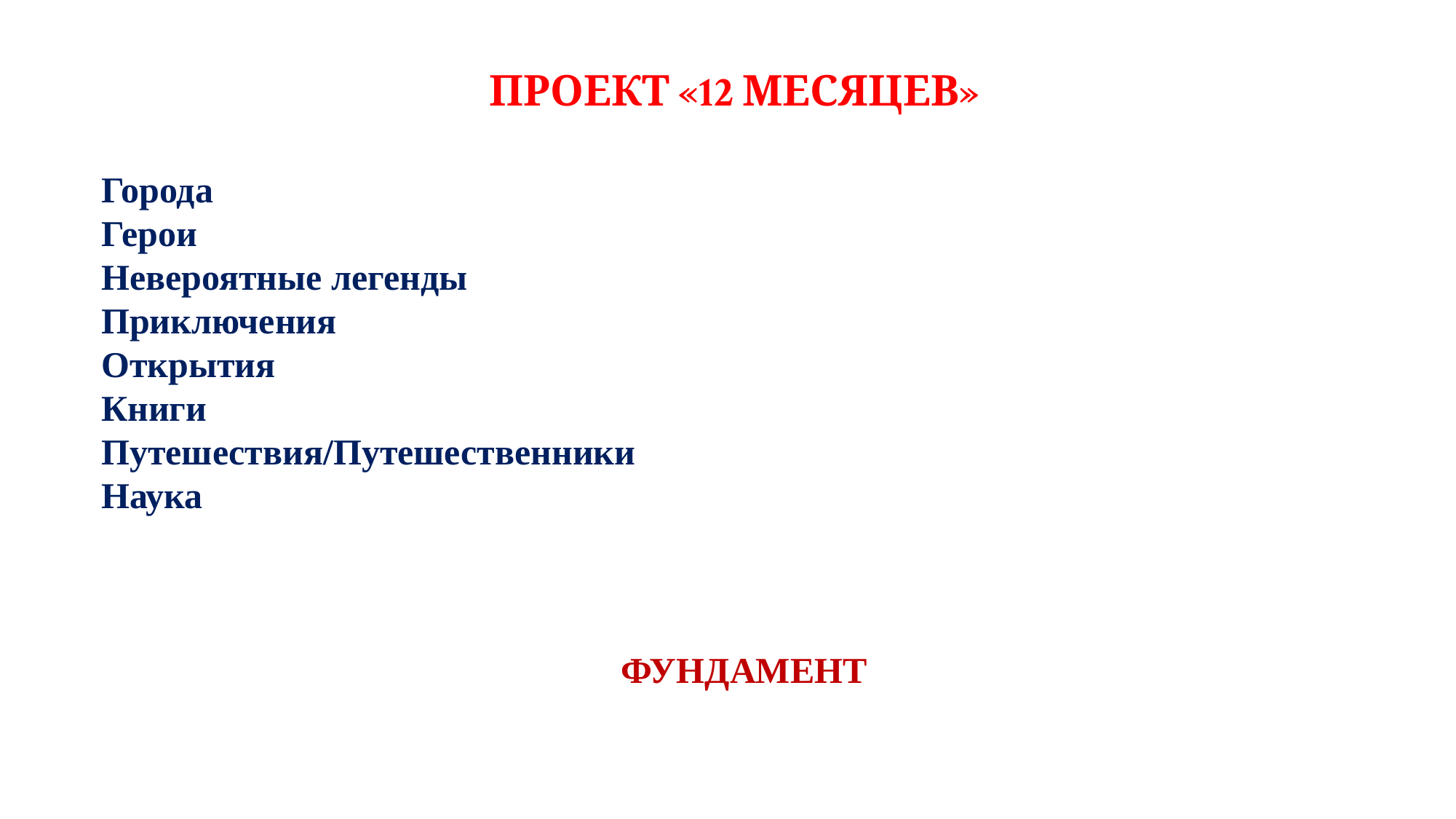

# ПРОЕКТ «12 МЕСЯЦЕВ»
Города
Герои
Невероятные легенды
Приключения
Открытия
Книги
Путешествия/Путешественники
Наука

ФУНДАМЕНТ